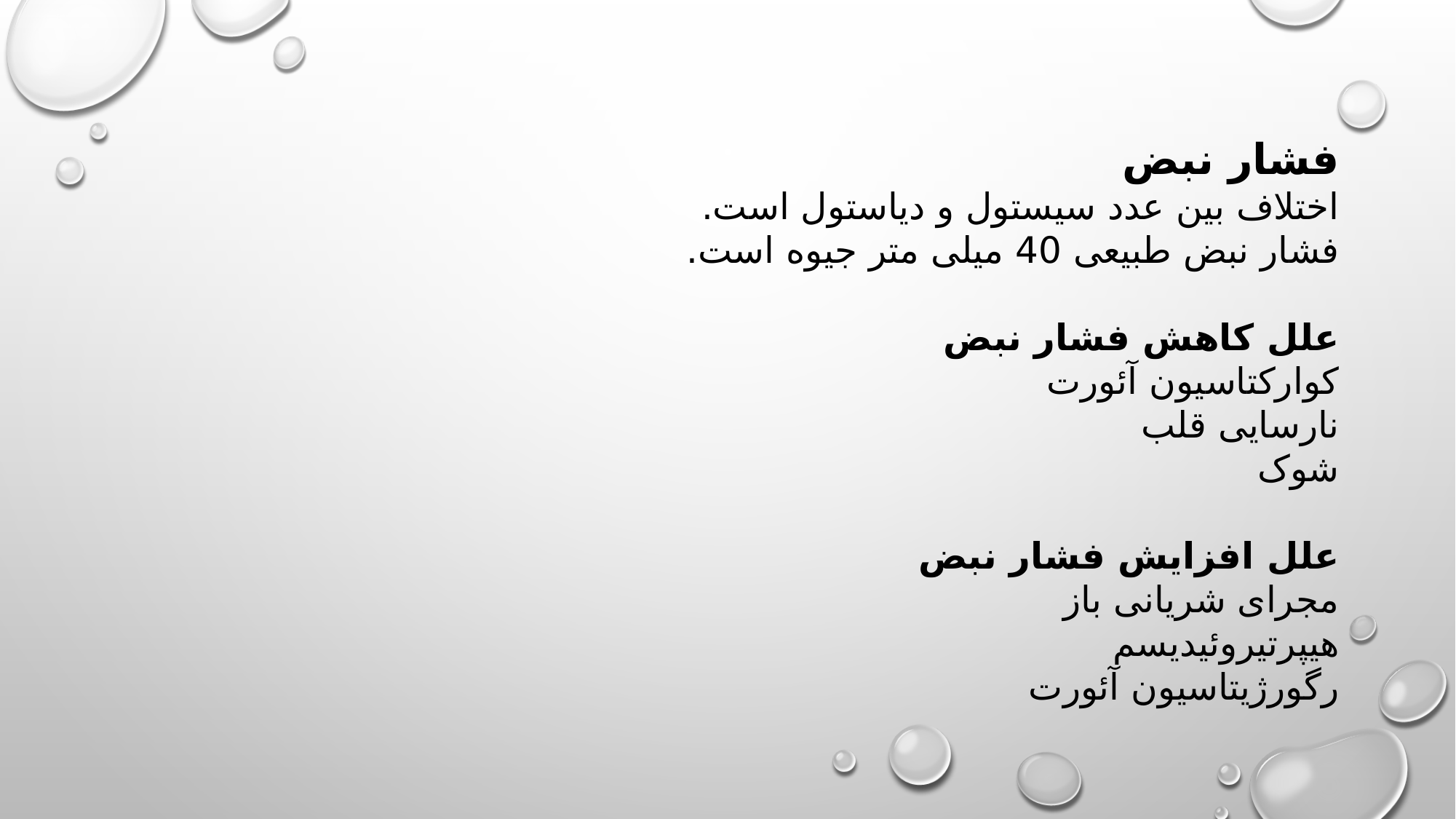

فشار نبض
اختلاف بین عدد سیستول و دیاستول است.
فشار نبض طبیعی 40 میلی متر جیوه است.

علل کاهش فشار نبض
کوارکتاسیون آئورت
نارسایی قلب
شوک

علل افزایش فشار نبض
مجرای شریانی باز
هیپرتیروئیدیسم
رگورژیتاسیون آئورت